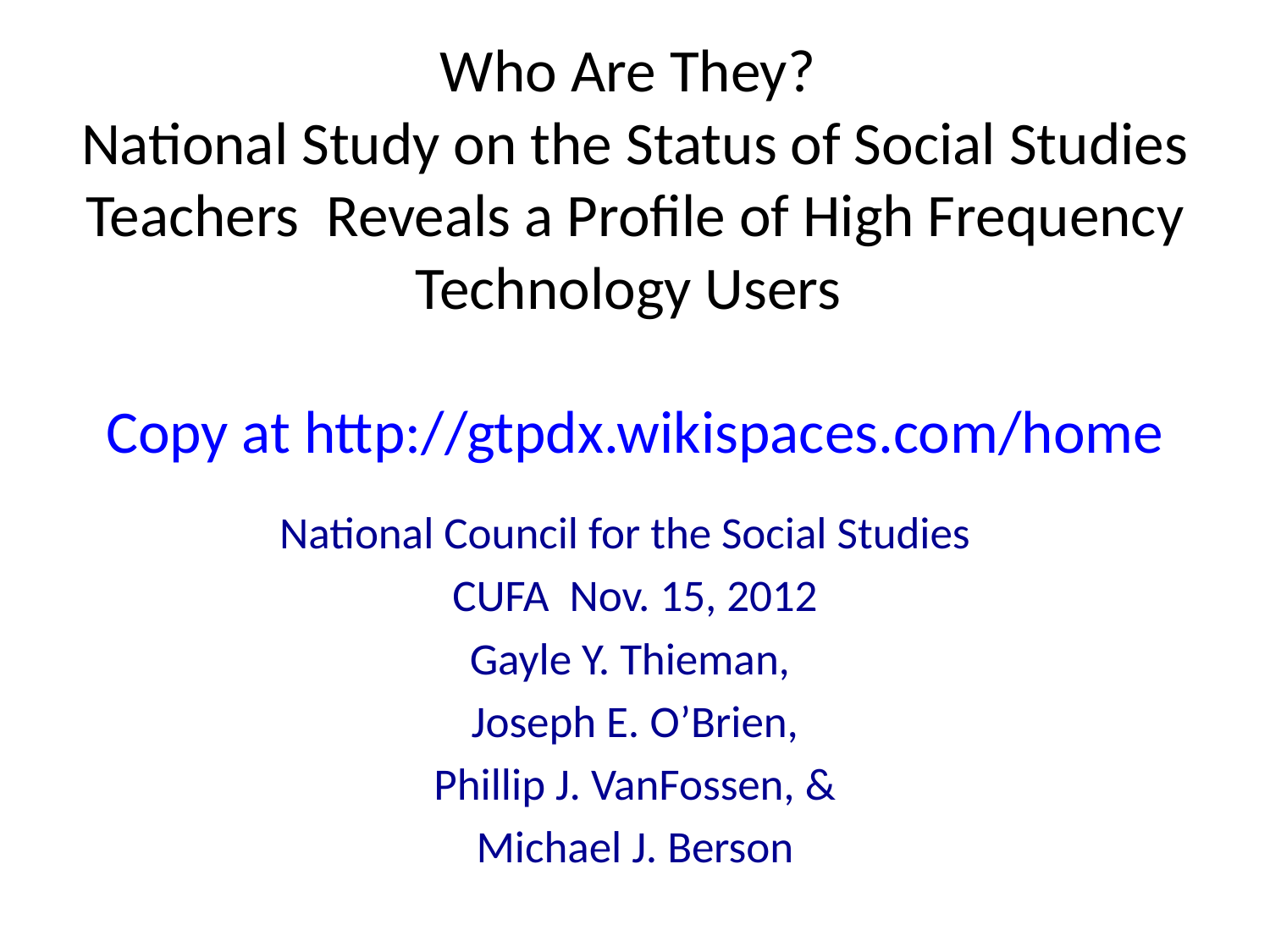

# Who Are They? National Study on the Status of Social Studies Teachers  Reveals a Profile of High Frequency Technology Users Copy at http://gtpdx.wikispaces.com/home

National Council for the Social Studies
CUFA  Nov. 15, 2012
Gayle Y. Thieman,
Joseph E. O’Brien,
 Phillip J. VanFossen, &
Michael J. Berson